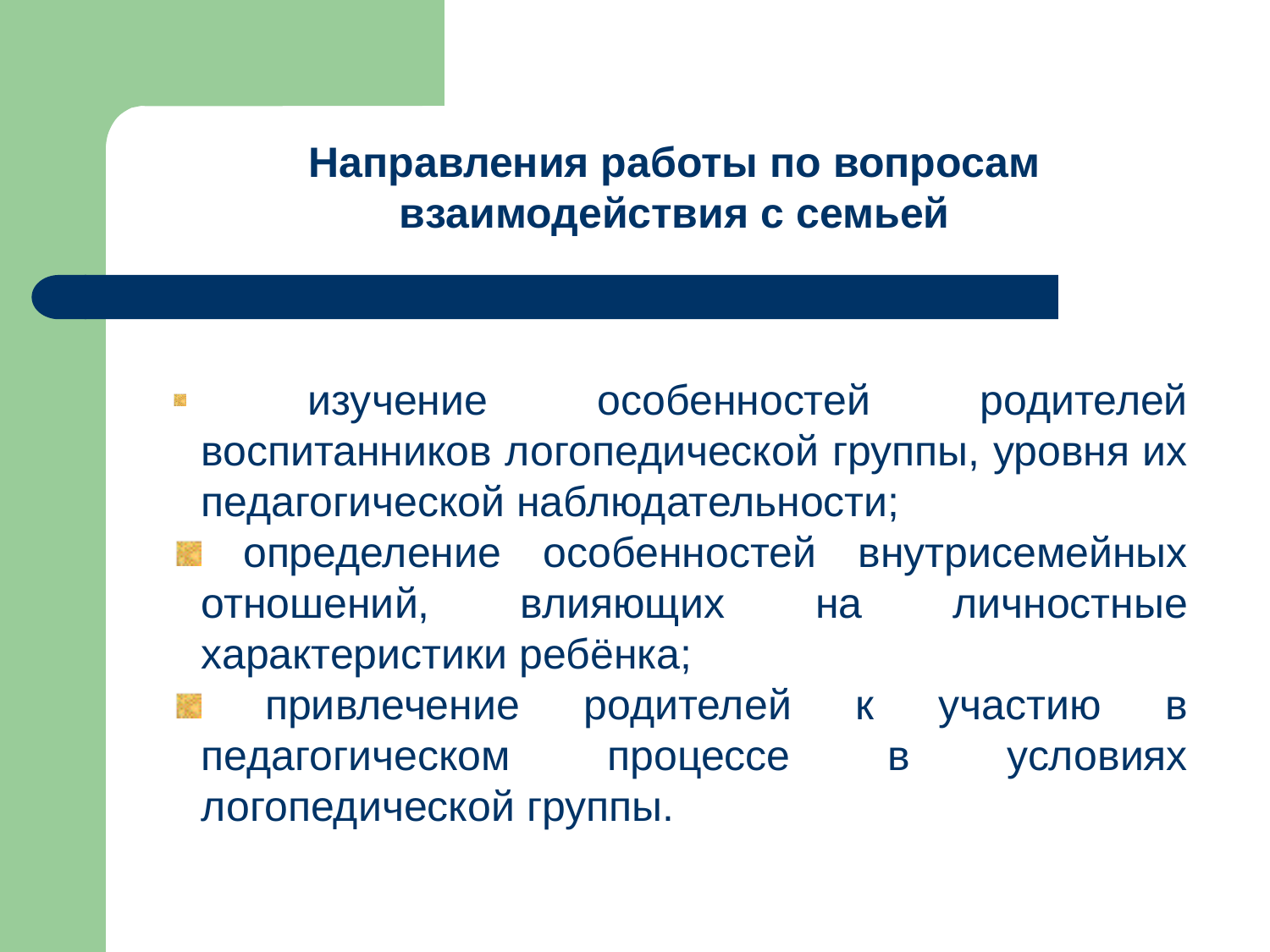

Направления работы по вопросам взаимодействия с семьей
 изучение особенностей родителей воспитанников логопедической группы, уровня их педагогической наблюдательности;
 определение особенностей внутрисемейных отношений, влияющих на личностные характеристики ребёнка;
 привлечение родителей к участию в педагогическом процессе в условиях логопедической группы.